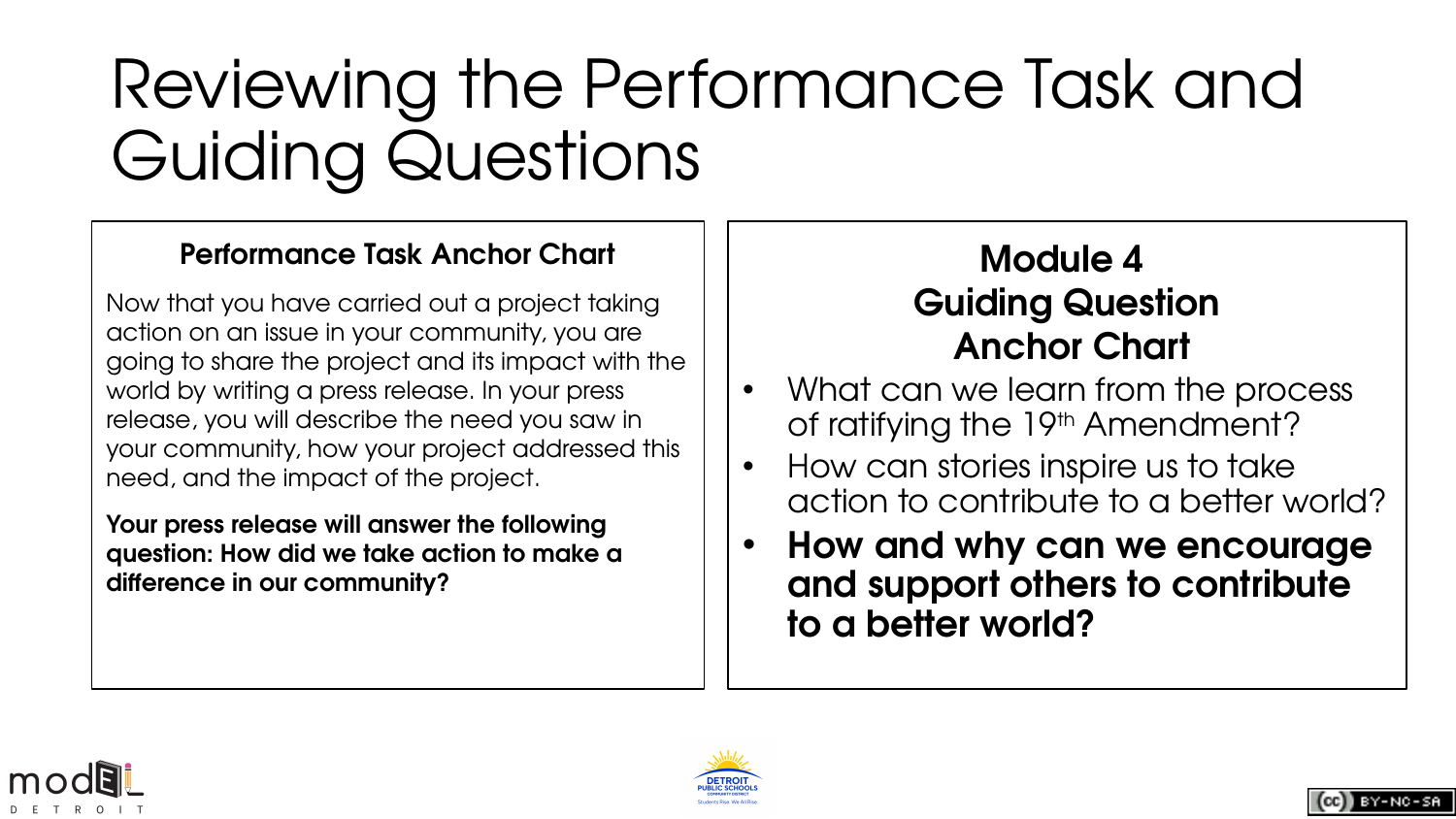

# Reviewing the Performance Task and Guiding Questions
Performance Task Anchor Chart
Now that you have carried out a project taking action on an issue in your community, you are going to share the project and its impact with the world by writing a press release. In your press release, you will describe the need you saw in your community, how your project addressed this need, and the impact of the project.
Your press release will answer the following question: How did we take action to make a difference in our community?

Module 4
Guiding Question
 Anchor Chart
What can we learn from the process of ratifying the 19th Amendment?
How can stories inspire us to take action to contribute to a better world?
How and why can we encourage and support others to contribute to a better world?